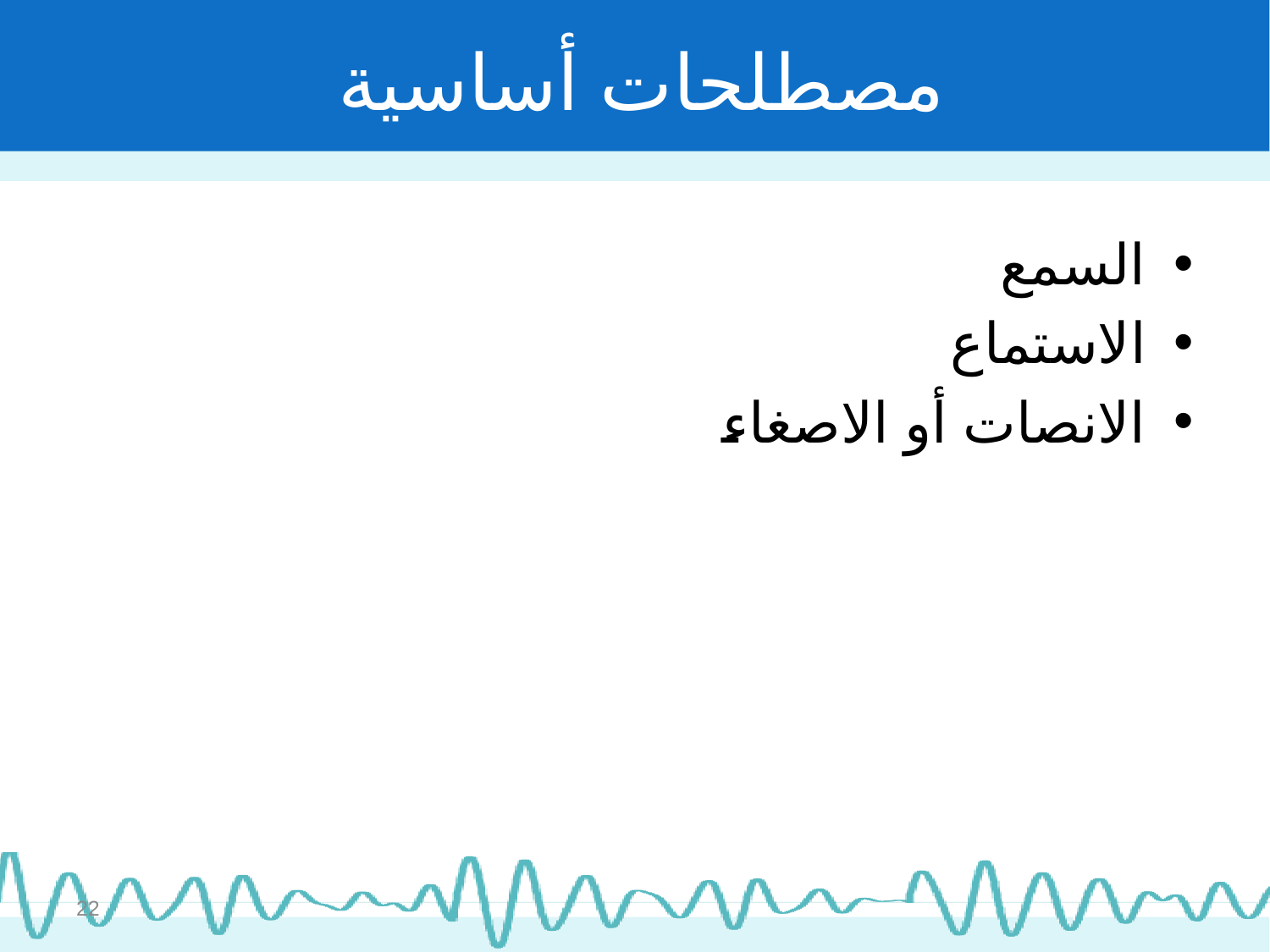

# مصطلحات أساسية
السمع
الاستماع
الانصات أو الاصغاء
22